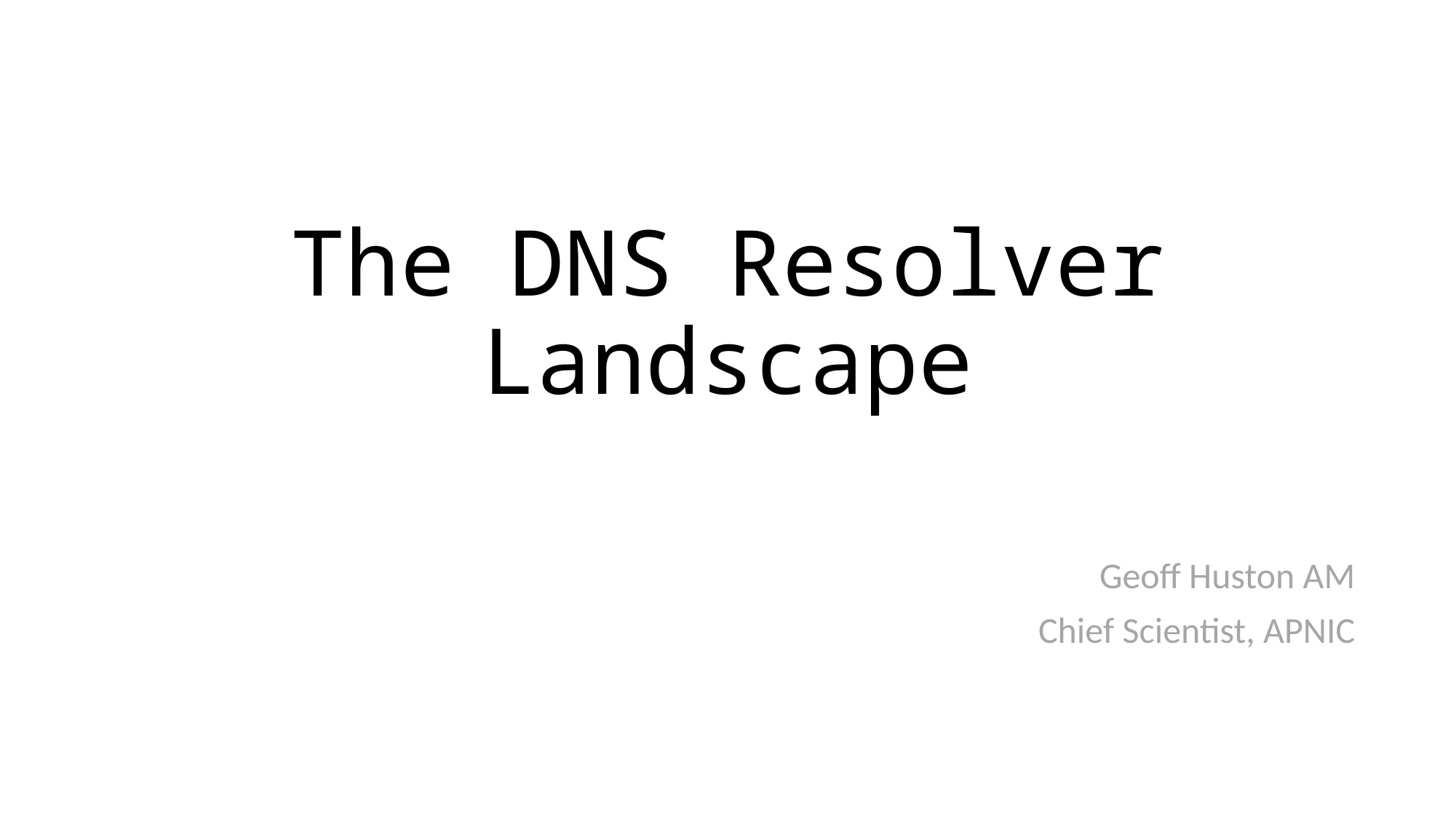

# The DNS Resolver Landscape
Geoff Huston AM
Chief Scientist, APNIC